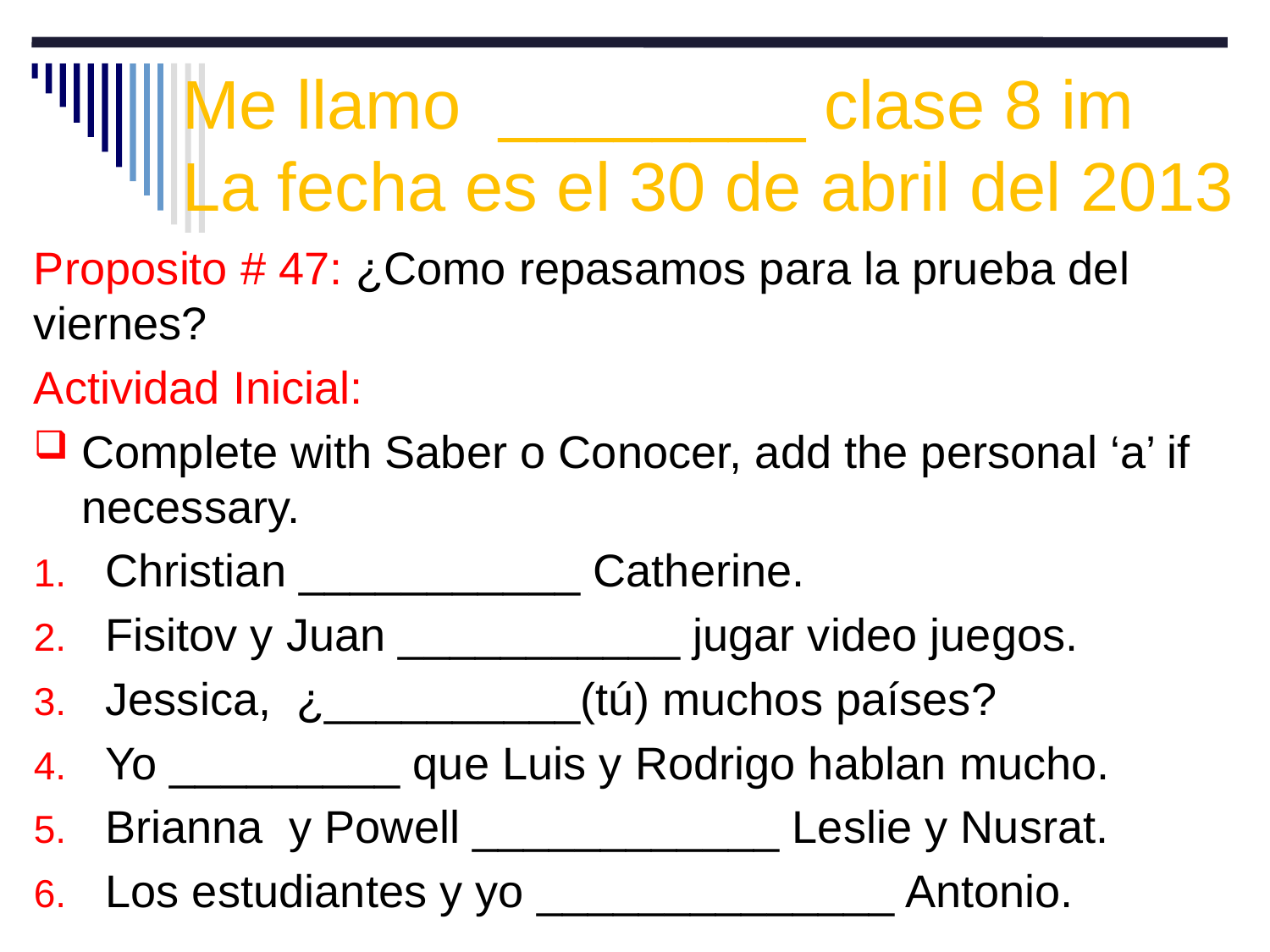

# Me llamo  ________ clase 8 im La fecha es el 30 de abril del 2013
Proposito # 47: ¿Como repasamos para la prueba del viernes?
Actividad Inicial:
Complete with Saber o Conocer, add the personal ‘a’ if necessary.
Christian ___________ Catherine.
Fisitov y Juan ___________ jugar video juegos.
Jessica,  ¿__________(tú) muchos países?
Yo _________ que Luis y Rodrigo hablan mucho.
Brianna  y Powell ____________ Leslie y Nusrat.
Los estudiantes y yo ______________ Antonio.